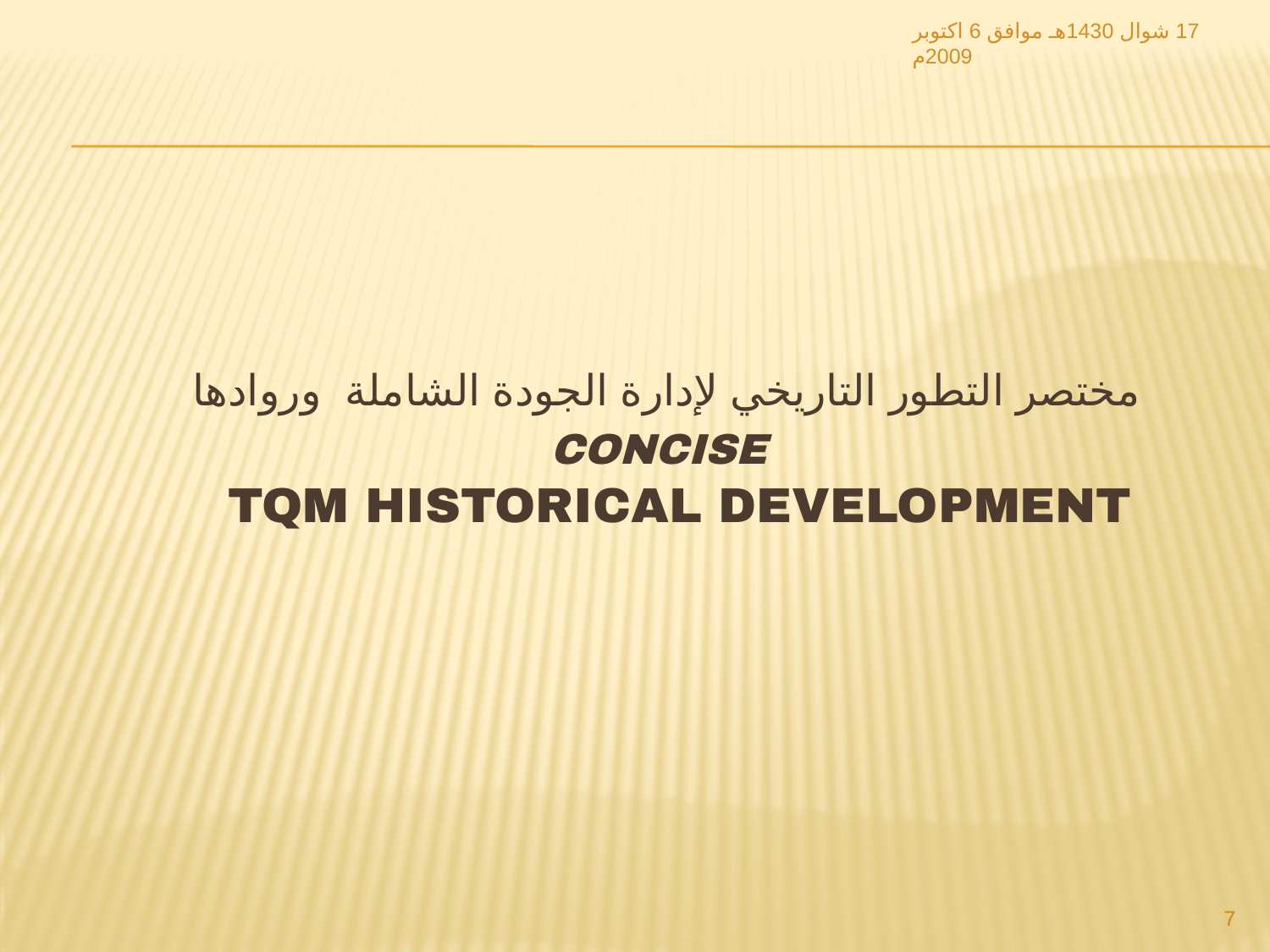

17 شوال 1430هـ موافق 6 اكتوبر 2009م
# مختصر التطور التاريخي لإدارة الجودة الشاملة  وروادها Concise TQM Historical Development
7
7